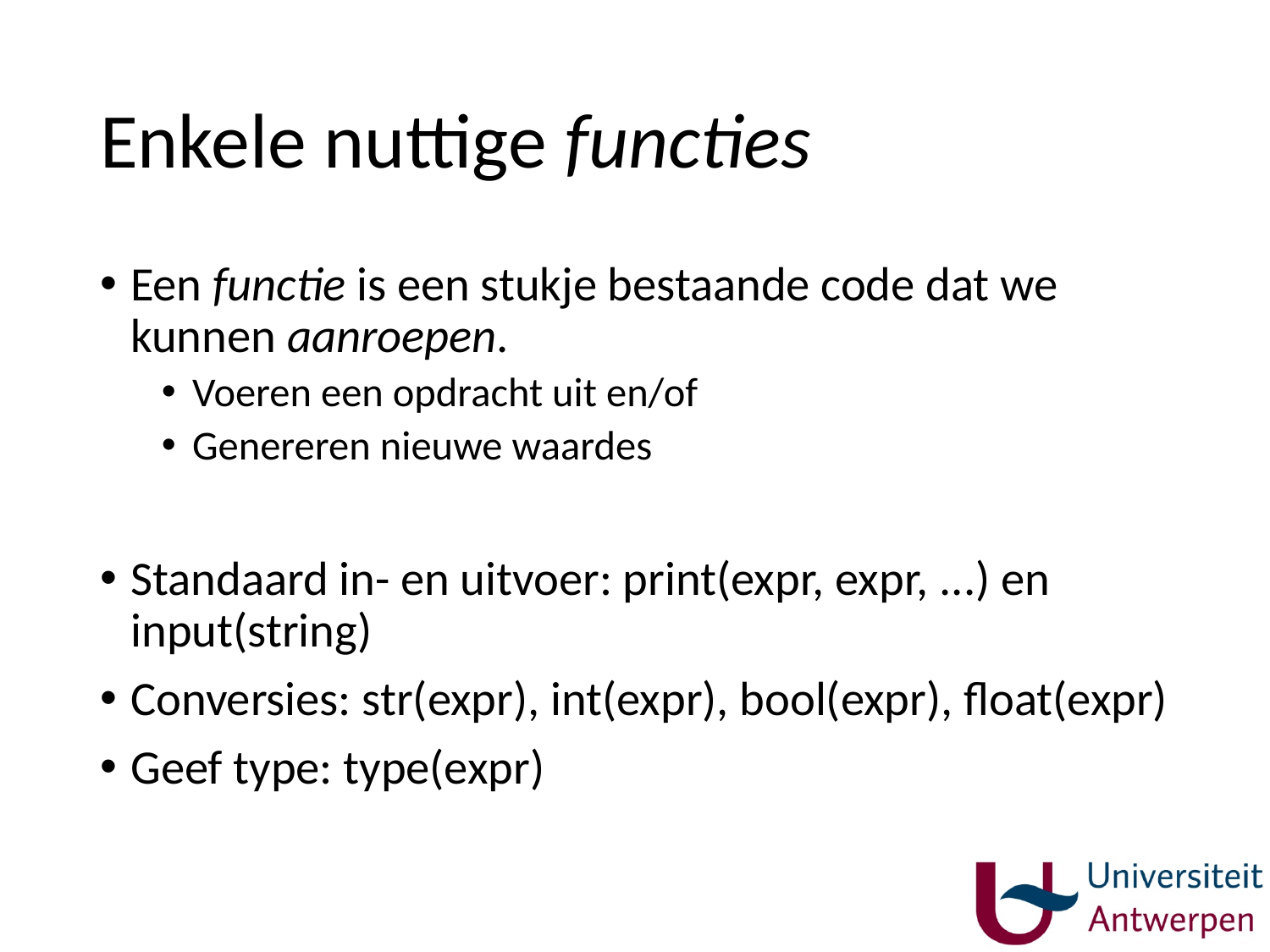

# Enkele nuttige functies
Een functie is een stukje bestaande code dat we kunnen aanroepen.
Voeren een opdracht uit en/of
Genereren nieuwe waardes

Standaard in- en uitvoer: print(expr, expr, ...) en input(string)
Conversies: str(expr), int(expr), bool(expr), float(expr)
Geef type: type(expr)